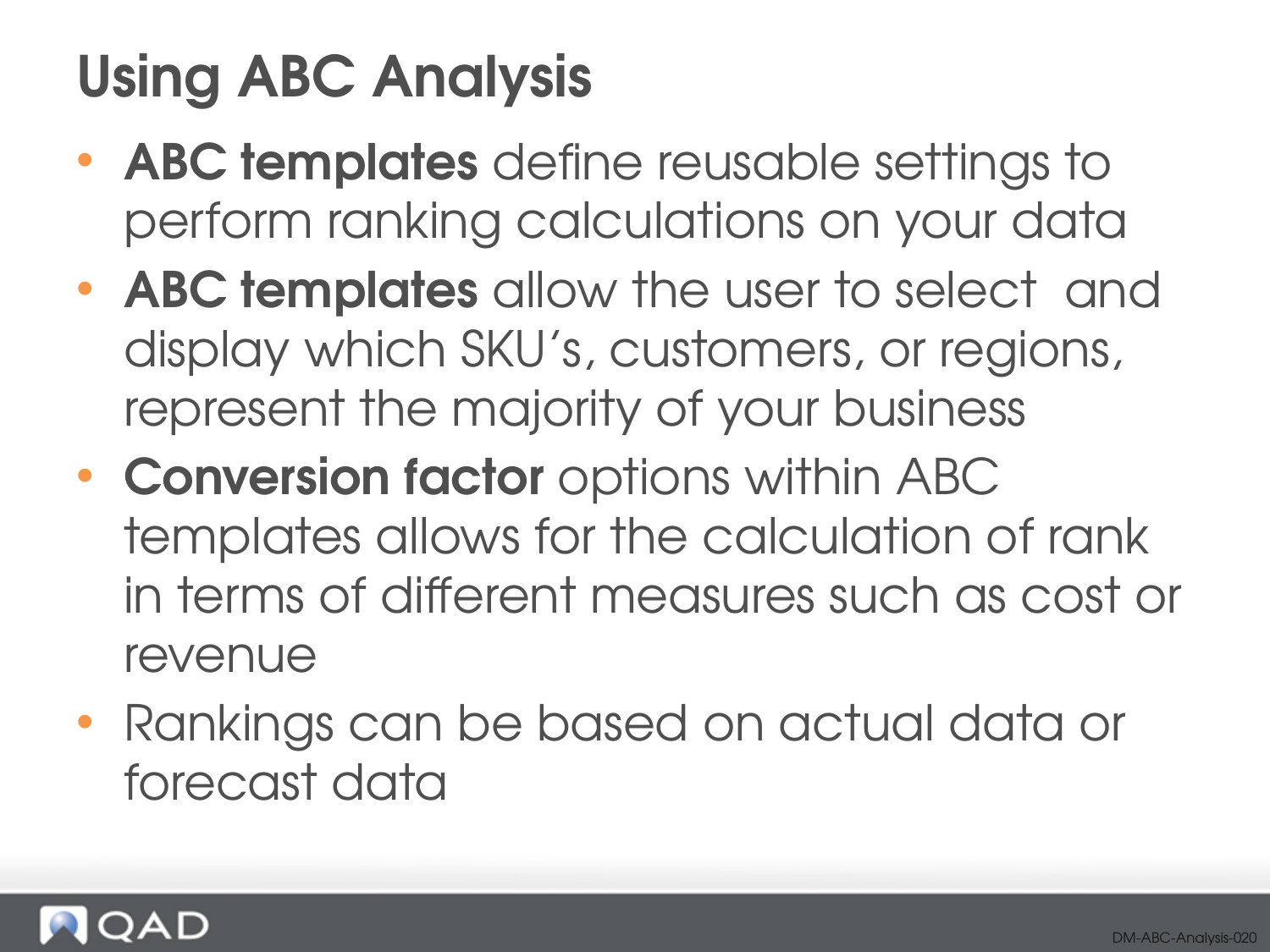

# Using ABC Analysis
ABC templates define reusable settings to perform ranking calculations on your data
ABC templates allow the user to select  and display which SKU’s, customers, or regions, represent the majority of your business
Conversion factor options within ABC templates allows for the calculation of rank in terms of different measures such as cost or revenue
Rankings can be based on actual data or forecast data

DM-ABC-Analysis-020